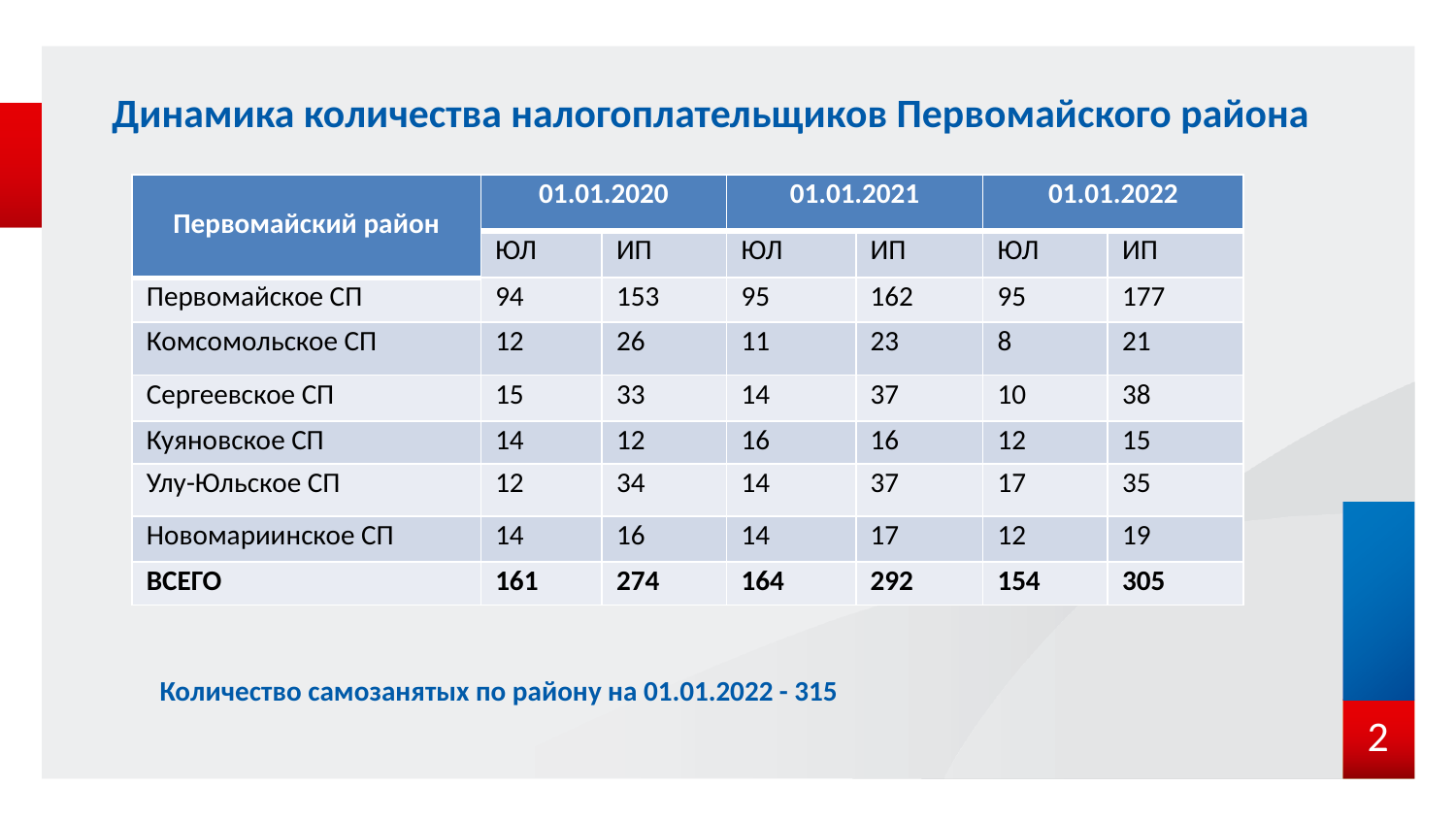

# Динамика количества налогоплательщиков Первомайского района
| Первомайский район | 01.01.2020 |  | 01.01.2021 |  | 01.01.2022 |  |
| --- | --- | --- | --- | --- | --- | --- |
|  | ЮЛ | ИП | ЮЛ | ИП | ЮЛ | ИП |
| Первомайское СП | 94 | 153 | 95 | 162 | 95 | 177 |
| Комсомольское СП | 12 | 26 | 11 | 23 | 8 | 21 |
| Сергеевское СП | 15 | 33 | 14 | 37 | 10 | 38 |
| Куяновское СП | 14 | 12 | 16 | 16 | 12 | 15 |
| Улу-Юльское СП | 12 | 34 | 14 | 37 | 17 | 35 |
| Новомариинское СП | 14 | 16 | 14 | 17 | 12 | 19 |
| ВСЕГО | 161 | 274 | 164 | 292 | 154 | 305 |
Количество самозанятых по району на 01.01.2022 - 315
2